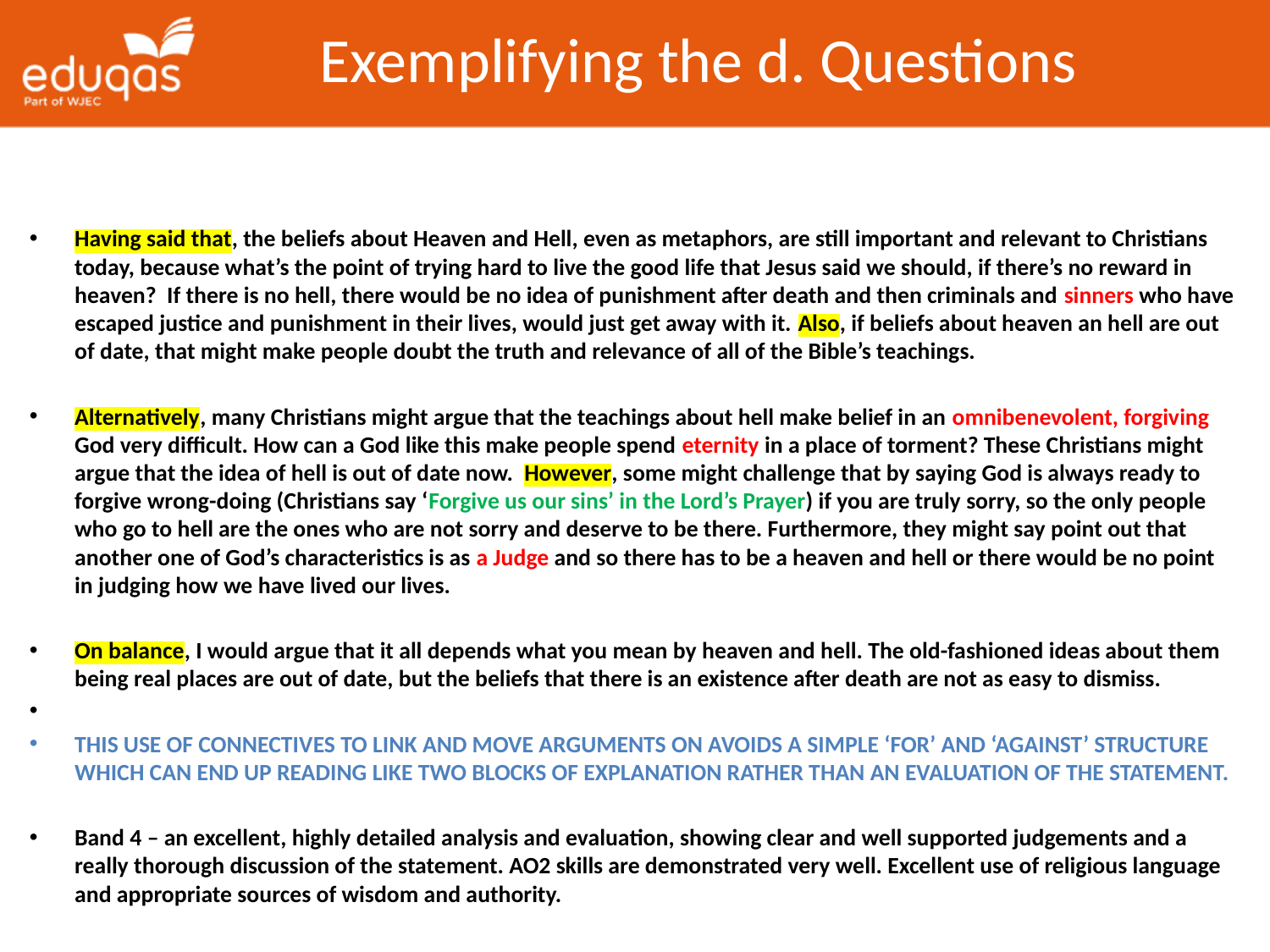

# Exemplifying the d. Questions

Having said that, the beliefs about Heaven and Hell, even as metaphors, are still important and relevant to Christians today, because what’s the point of trying hard to live the good life that Jesus said we should, if there’s no reward in heaven?  If there is no hell, there would be no idea of punishment after death and then criminals and sinners who have escaped justice and punishment in their lives, would just get away with it. Also, if beliefs about heaven an hell are out of date, that might make people doubt the truth and relevance of all of the Bible’s teachings.

Alternatively, many Christians might argue that the teachings about hell make belief in an omnibenevolent, forgiving God very difficult. How can a God like this make people spend eternity in a place of torment? These Christians might argue that the idea of hell is out of date now.  However, some might challenge that by saying God is always ready to forgive wrong-doing (Christians say ‘Forgive us our sins’ in the Lord’s Prayer) if you are truly sorry, so the only people who go to hell are the ones who are not sorry and deserve to be there. Furthermore, they might say point out that another one of God’s characteristics is as a Judge and so there has to be a heaven and hell or there would be no point in judging how we have lived our lives.

On balance, I would argue that it all depends what you mean by heaven and hell. The old-fashioned ideas about them being real places are out of date, but the beliefs that there is an existence after death are not as easy to dismiss.

THIS USE OF CONNECTIVES TO LINK AND MOVE ARGUMENTS ON AVOIDS A SIMPLE ‘FOR’ AND ‘AGAINST’ STRUCTURE WHICH CAN END UP READING LIKE TWO BLOCKS OF EXPLANATION RATHER THAN AN EVALUATION OF THE STATEMENT.

Band 4 – an excellent, highly detailed analysis and evaluation, showing clear and well supported judgements and a really thorough discussion of the statement. AO2 skills are demonstrated very well. Excellent use of religious language and appropriate sources of wisdom and authority.